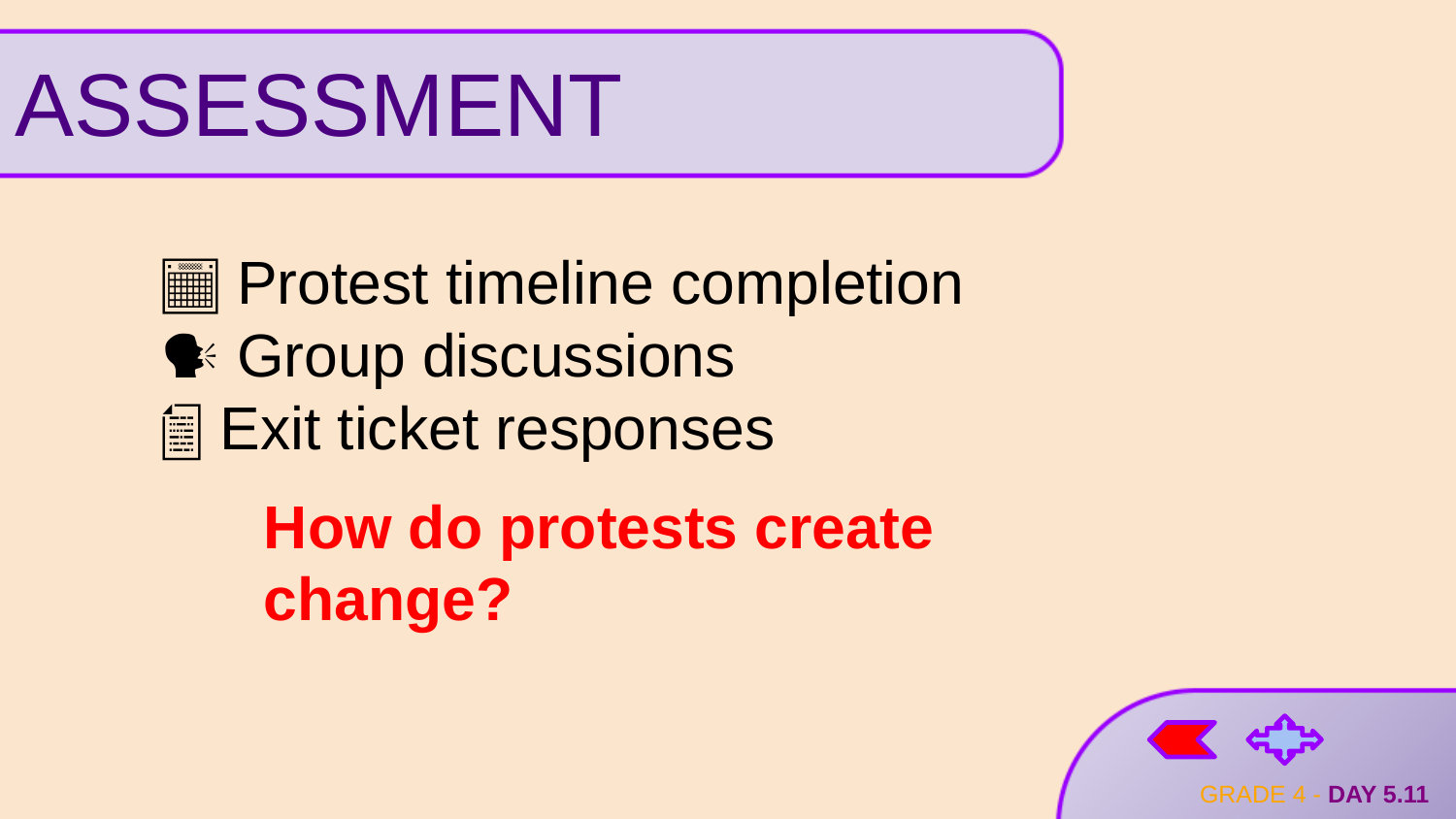

# ASSESSMENT

📅 Protest timeline completion
🗣 Group discussions
📄 Exit ticket responses
How do protests create change?

GRADE 4 - DAY 5.11